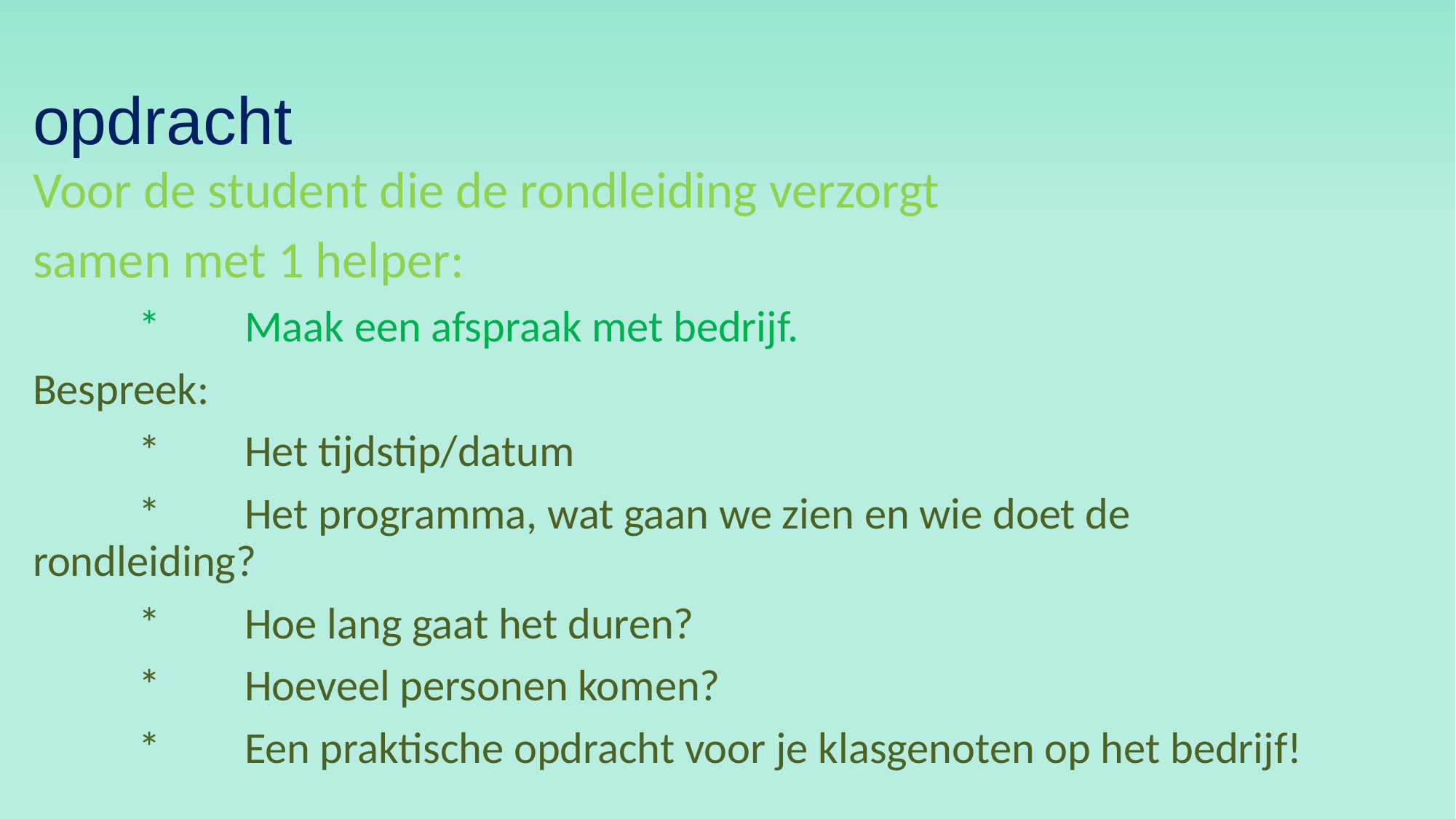

# opdracht
Voor de student die de rondleiding verzorgt
samen met 1 helper:
	*	Maak een afspraak met bedrijf.
Bespreek:
	*	Het tijdstip/datum
	*	Het programma, wat gaan we zien en wie doet de 				rondleiding?
	*	Hoe lang gaat het duren?
	*	Hoeveel personen komen?
	*	Een praktische opdracht voor je klasgenoten op het bedrijf!